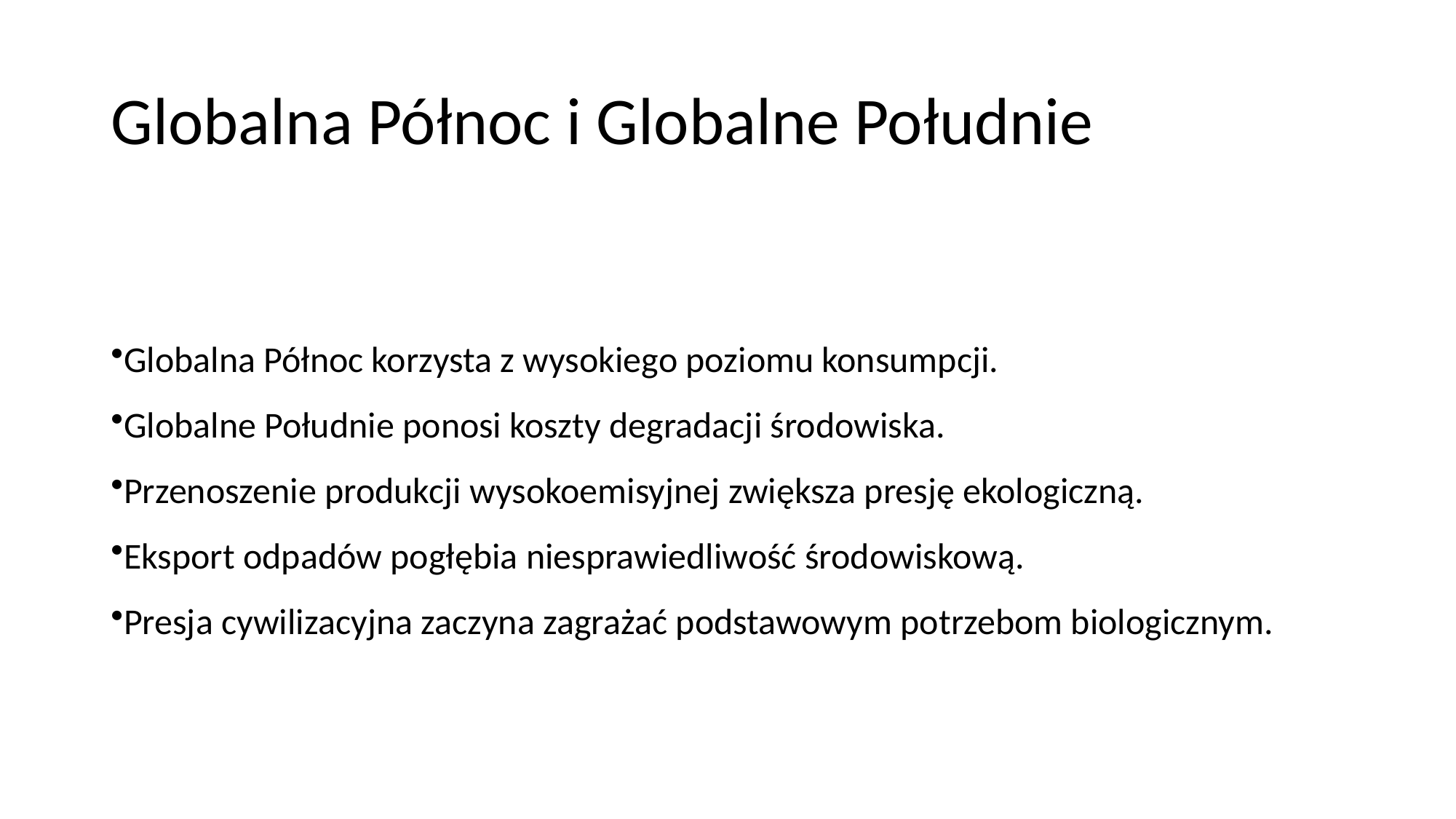

# Globalna Północ i Globalne Południe
Globalna Północ korzysta z wysokiego poziomu konsumpcji.
Globalne Południe ponosi koszty degradacji środowiska.
Przenoszenie produkcji wysokoemisyjnej zwiększa presję ekologiczną.
Eksport odpadów pogłębia niesprawiedliwość środowiskową.
Presja cywilizacyjna zaczyna zagrażać podstawowym potrzebom biologicznym.